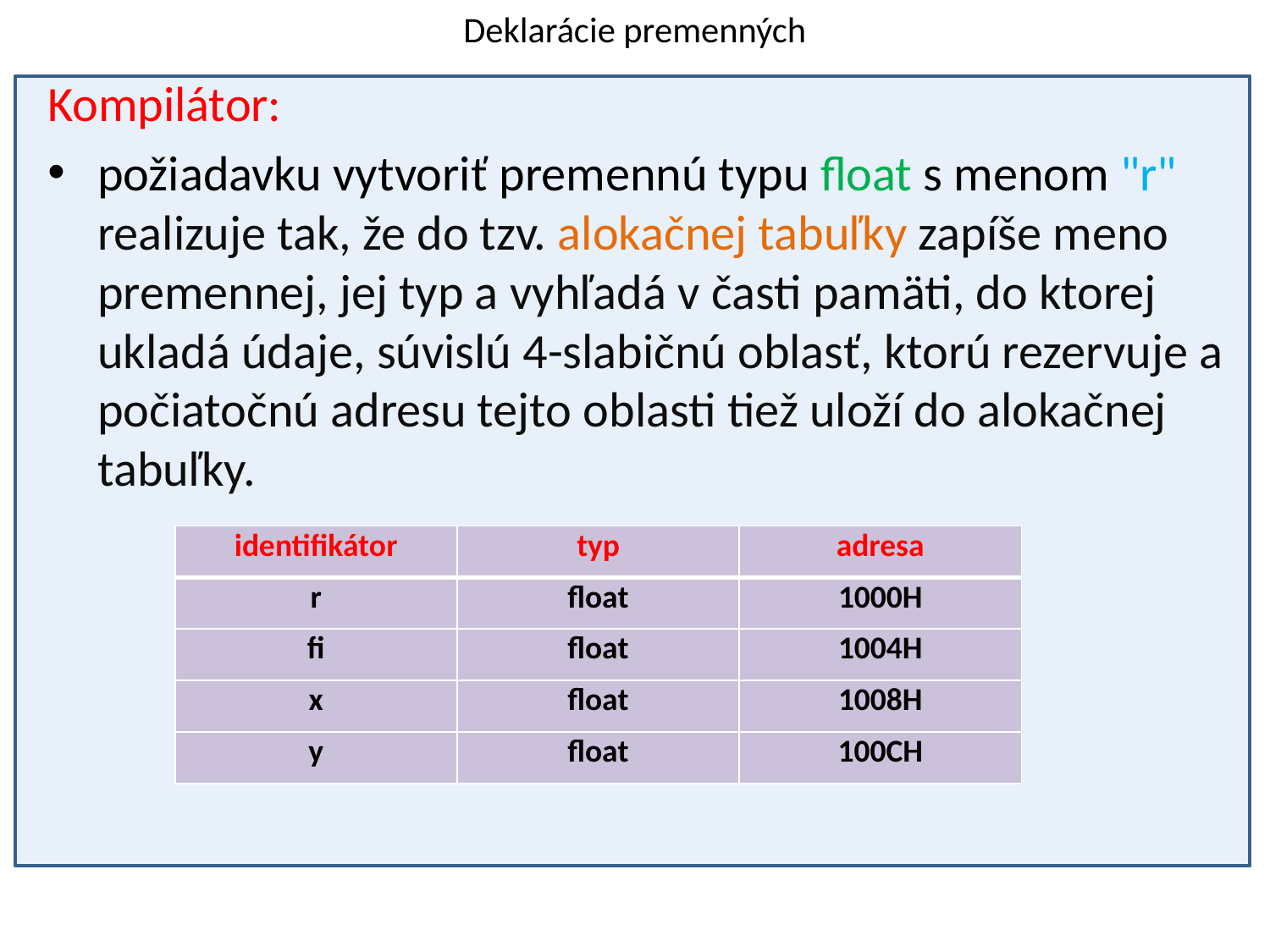

# Deklarácie premenných
Kompilátor:
požiadavku vytvoriť premennú typu float s menom "r" realizuje tak, že do tzv. alokačnej tabuľky zapíše meno premennej, jej typ a vyhľadá v časti pamäti, do ktorej ukladá údaje, súvislú 4-slabičnú oblasť, ktorú rezervuje a počiatočnú adresu tejto oblasti tiež uloží do alokačnej tabuľky.

| identifikátor | typ | adresa |
| --- | --- | --- |
| r | float | 1000H |
| fi | float | 1004H |
| x | float | 1008H |
| y | float | 100CH |